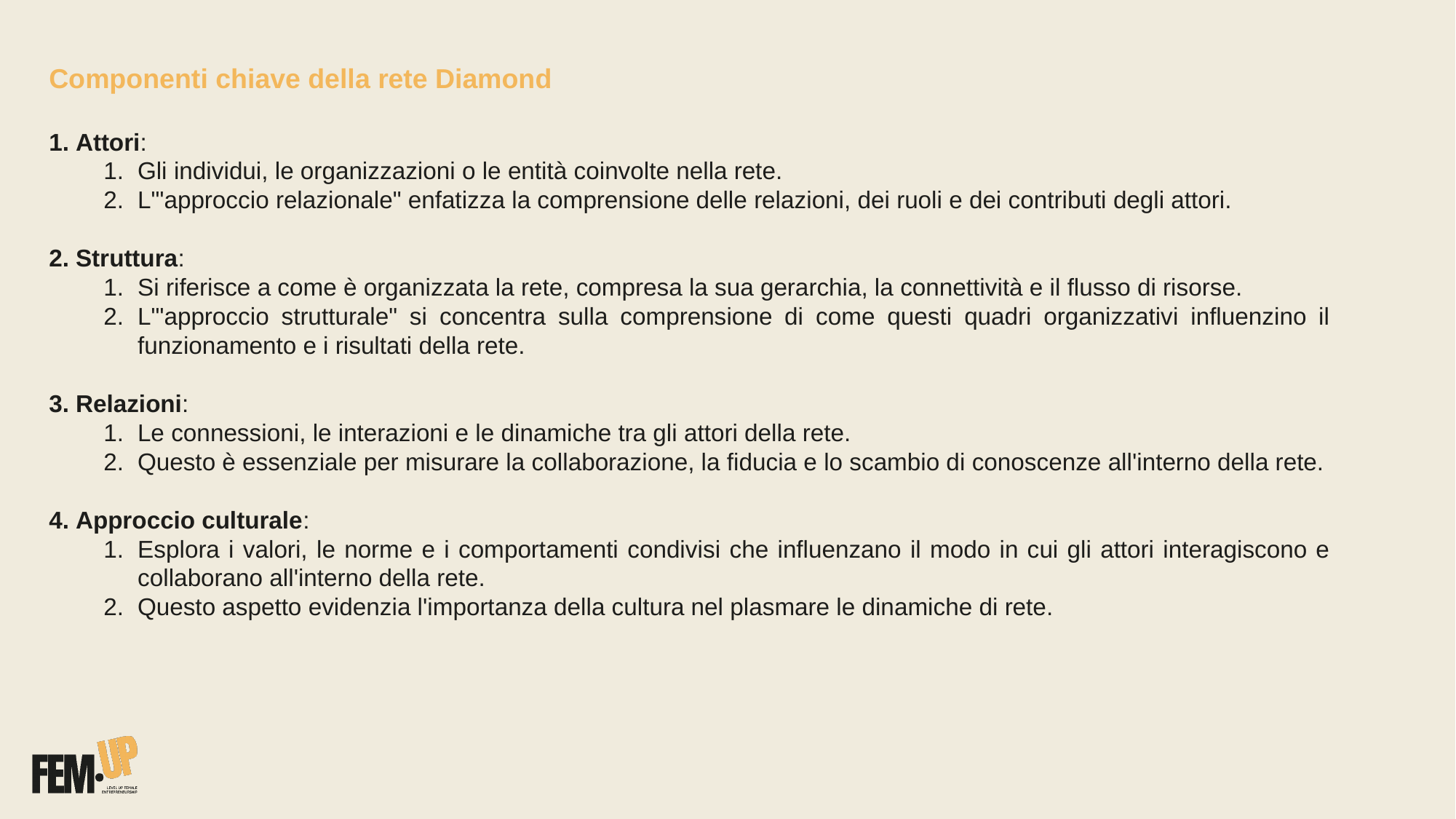

Componenti chiave della rete Diamond

 Attori:
Gli individui, le organizzazioni o le entità coinvolte nella rete.
L'"approccio relazionale" enfatizza la comprensione delle relazioni, dei ruoli e dei contributi degli attori.

 Struttura:
Si riferisce a come è organizzata la rete, compresa la sua gerarchia, la connettività e il flusso di risorse.
L'"approccio strutturale" si concentra sulla comprensione di come questi quadri organizzativi influenzino il funzionamento e i risultati della rete.

 Relazioni:
Le connessioni, le interazioni e le dinamiche tra gli attori della rete.
Questo è essenziale per misurare la collaborazione, la fiducia e lo scambio di conoscenze all'interno della rete.

 Approccio culturale:
Esplora i valori, le norme e i comportamenti condivisi che influenzano il modo in cui gli attori interagiscono e collaborano all'interno della rete.
Questo aspetto evidenzia l'importanza della cultura nel plasmare le dinamiche di rete.